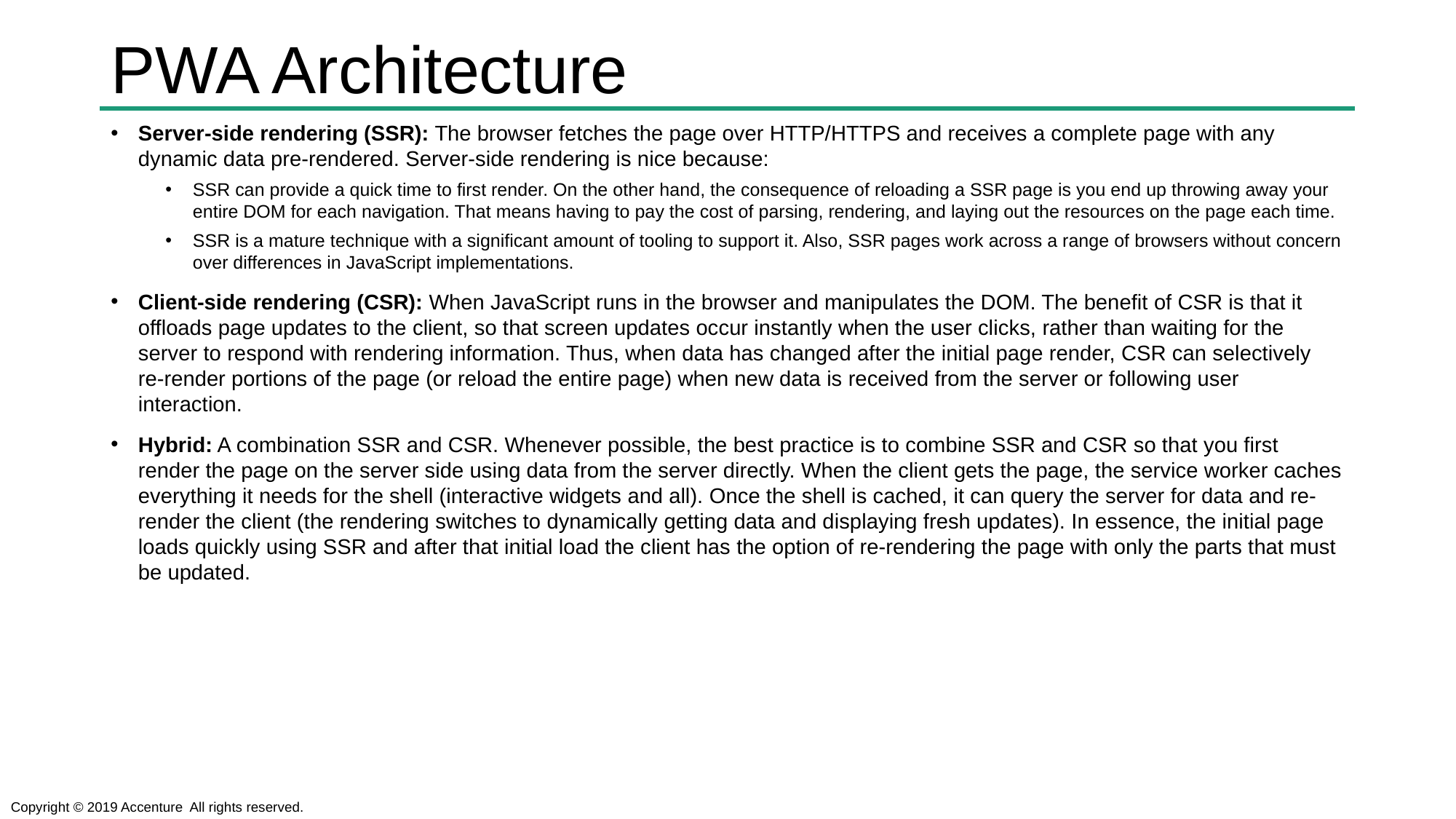

# PWA Architecture
Server-side rendering (SSR): The browser fetches the page over HTTP/HTTPS and receives a complete page with any dynamic data pre-rendered. Server-side rendering is nice because:
SSR can provide a quick time to first render. On the other hand, the consequence of reloading a SSR page is you end up throwing away your entire DOM for each navigation. That means having to pay the cost of parsing, rendering, and laying out the resources on the page each time.
SSR is a mature technique with a significant amount of tooling to support it. Also, SSR pages work across a range of browsers without concern over differences in JavaScript implementations.
Client-side rendering (CSR): When JavaScript runs in the browser and manipulates the DOM. The benefit of CSR is that it offloads page updates to the client, so that screen updates occur instantly when the user clicks, rather than waiting for the server to respond with rendering information. Thus, when data has changed after the initial page render, CSR can selectively re-render portions of the page (or reload the entire page) when new data is received from the server or following user interaction.
Hybrid: A combination SSR and CSR. Whenever possible, the best practice is to combine SSR and CSR so that you first render the page on the server side using data from the server directly. When the client gets the page, the service worker caches everything it needs for the shell (interactive widgets and all). Once the shell is cached, it can query the server for data and re-render the client (the rendering switches to dynamically getting data and displaying fresh updates). In essence, the initial page loads quickly using SSR and after that initial load the client has the option of re-rendering the page with only the parts that must be updated.
Copyright © 2019 Accenture  All rights reserved.